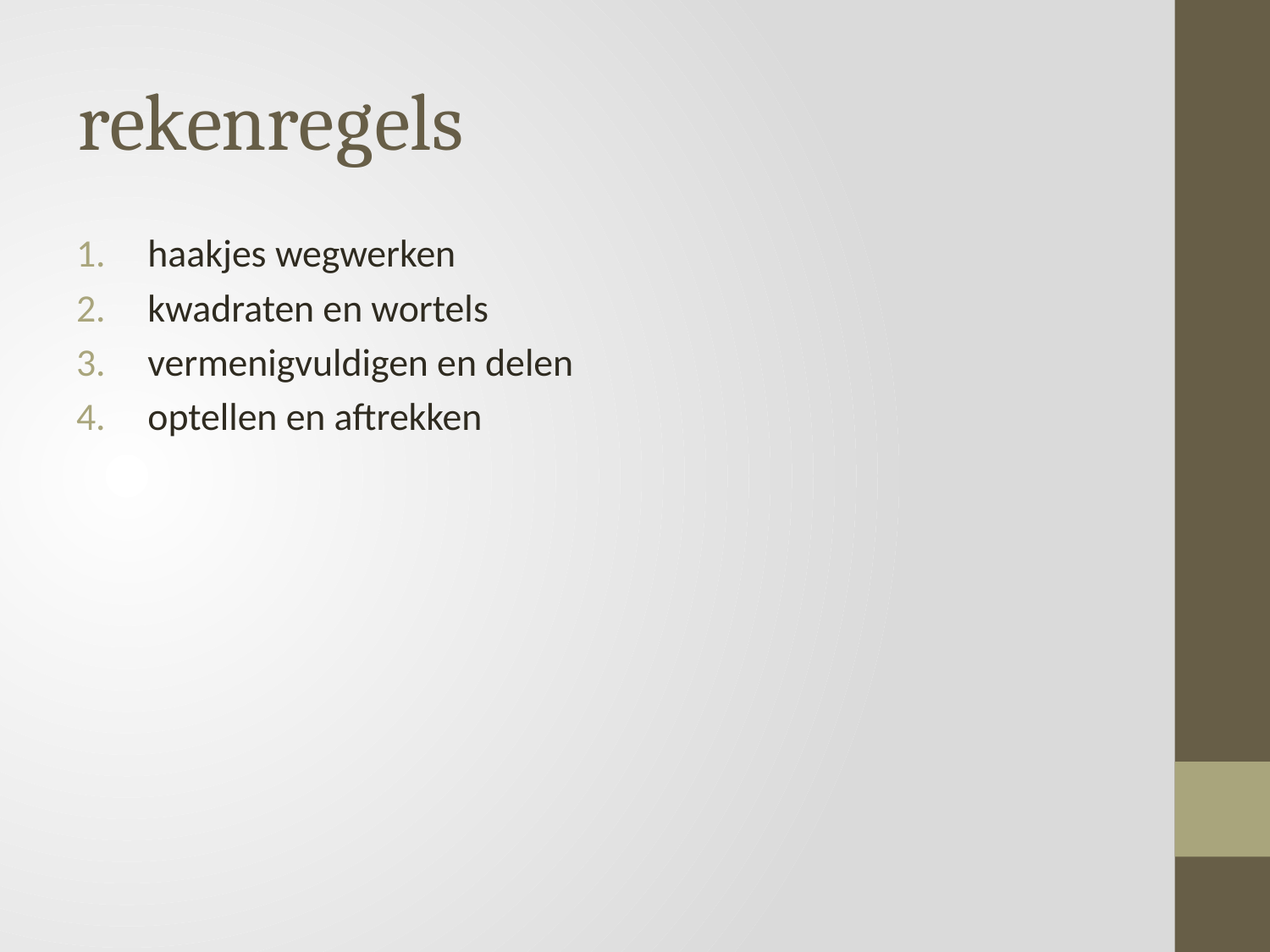

# rekenregels
haakjes wegwerken
kwadraten en wortels
vermenigvuldigen en delen
optellen en aftrekken